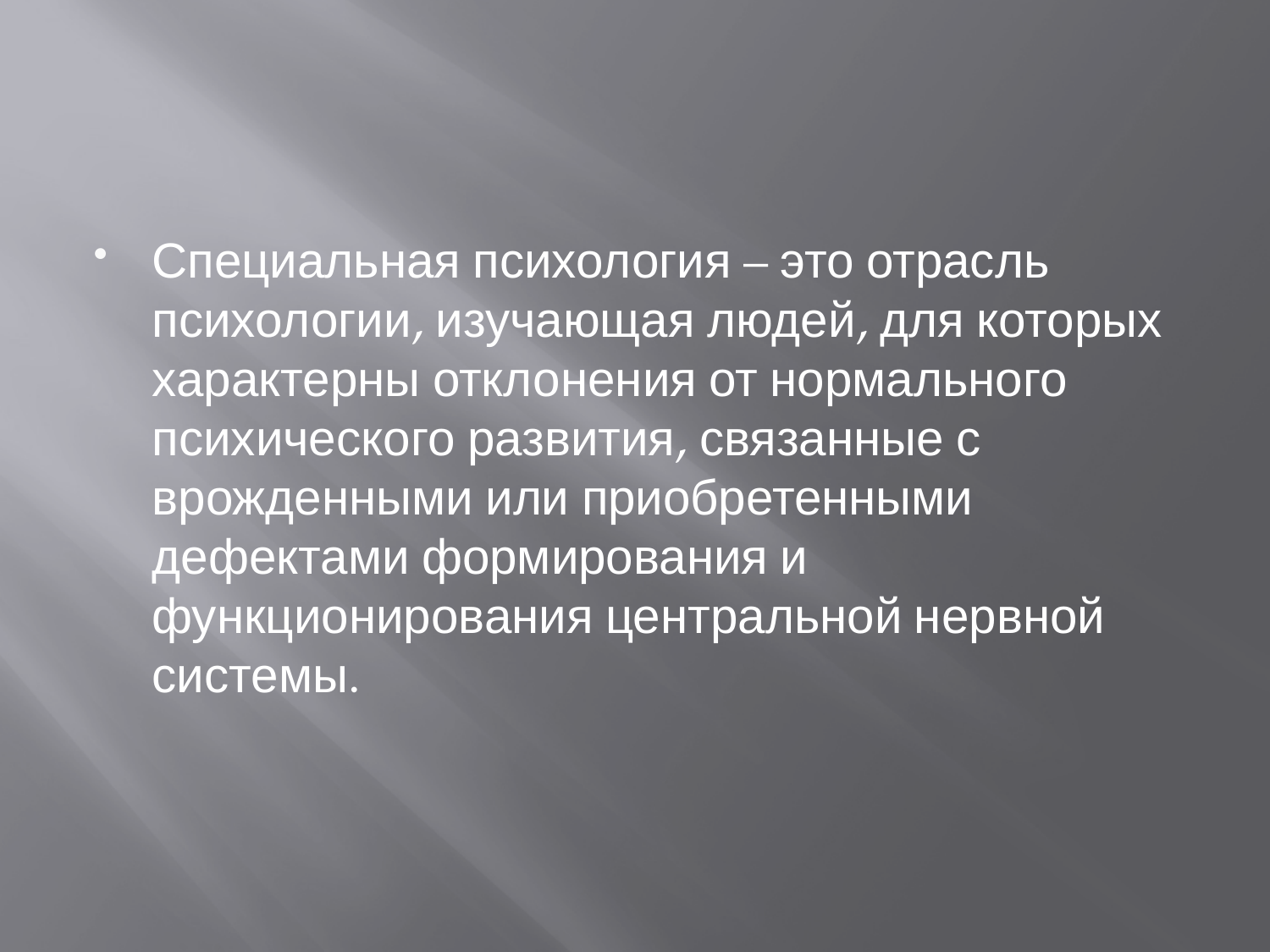

Специальная психология – это отрасль психологии, изучающая людей, для которых характерны отклонения от нормального психического развития, связанные с врожденными или приобретенными дефектами формирования и функционирования центральной нервной системы.